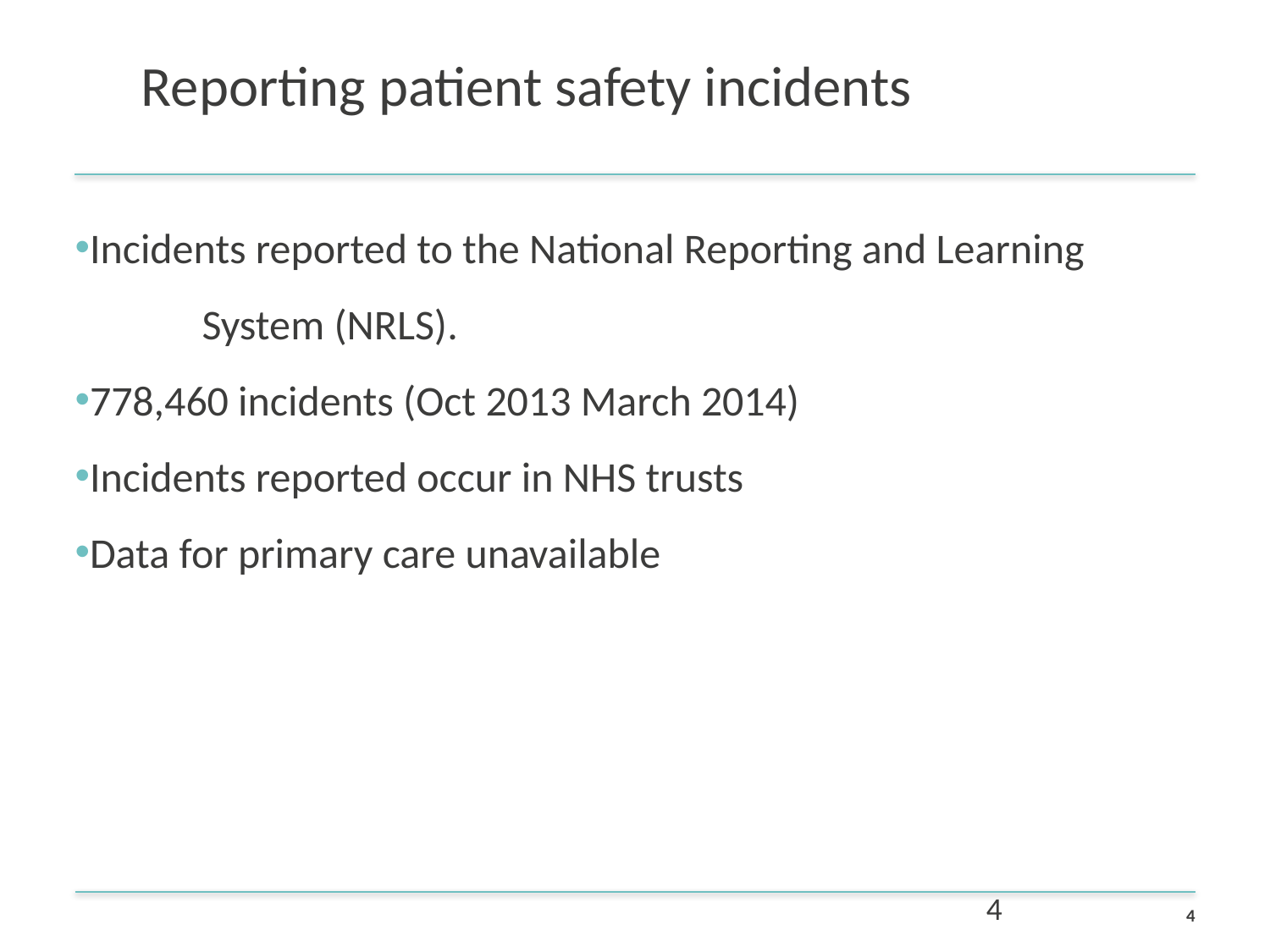

# Reporting patient safety incidents

Incidents reported to the National Reporting and Learning 	System (NRLS).
778,460 incidents (Oct 2013 March 2014)
Incidents reported occur in NHS trusts
Data for primary care unavailable
4